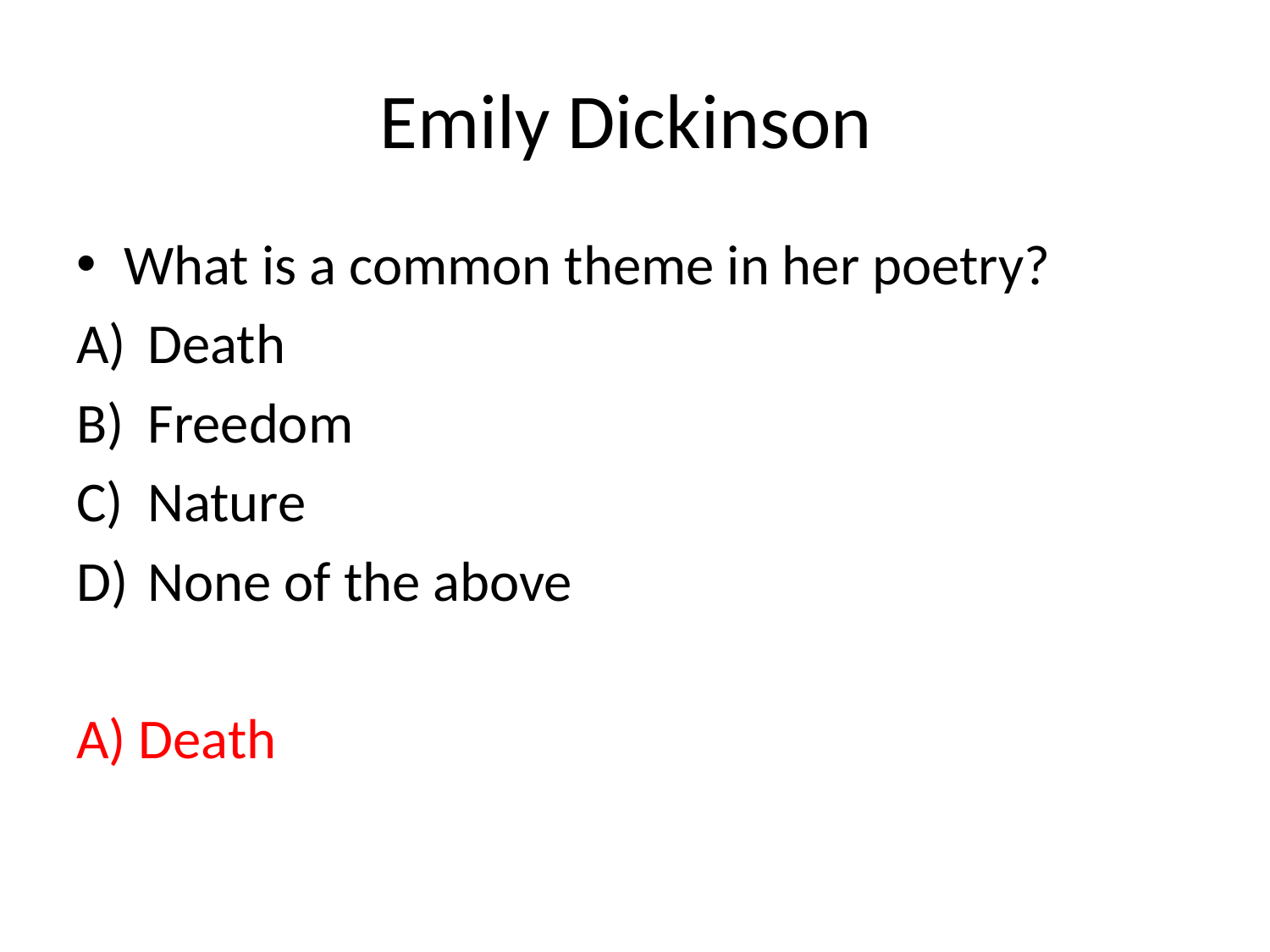

# Emily Dickinson
What is a common theme in her poetry?
Death
Freedom
Nature
None of the above

A) Death